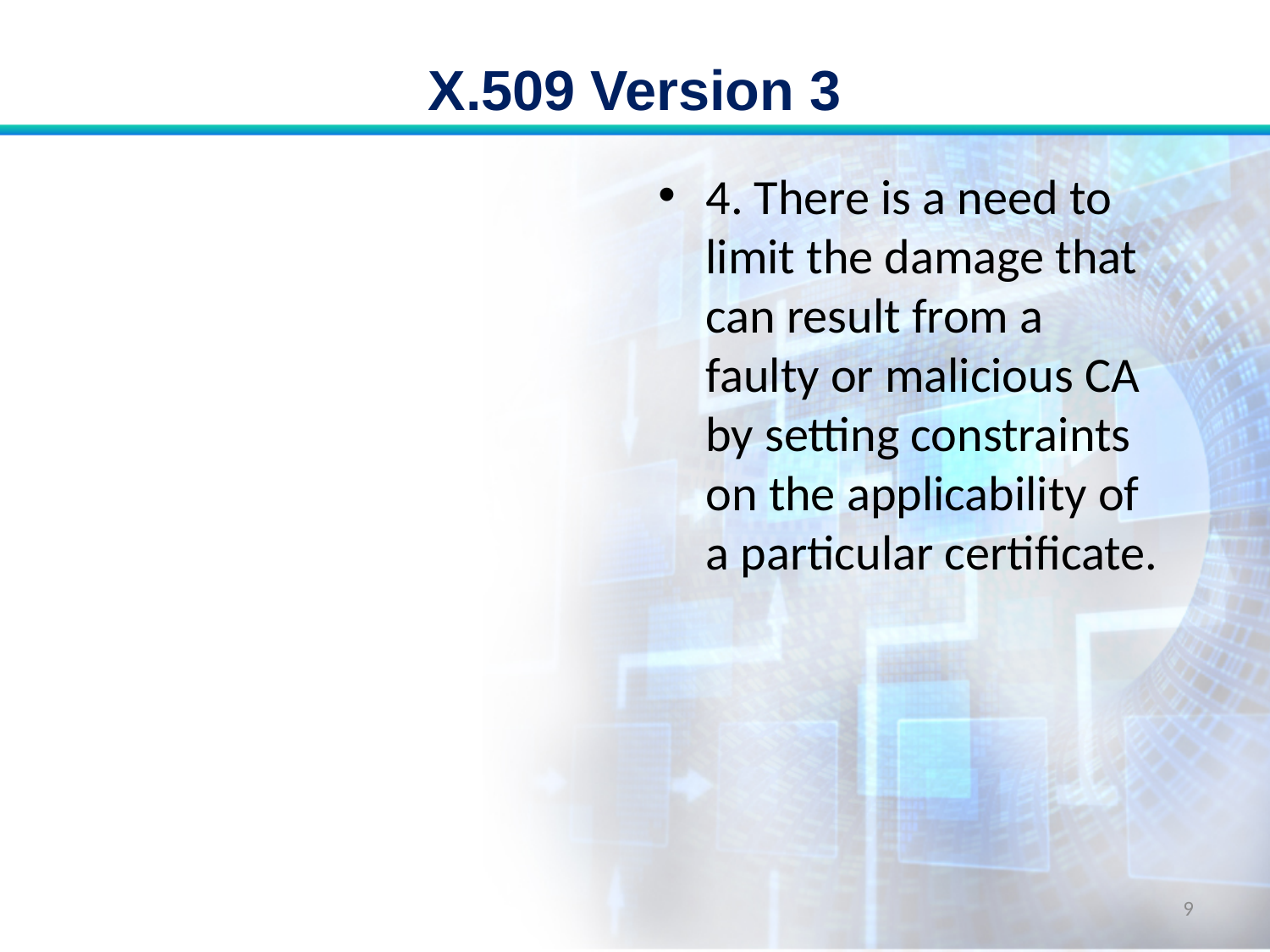

# X.509 Version 3
4. There is a need to limit the damage that can result from a faulty or malicious CA by setting constraints on the applicability of a particular certificate.
9